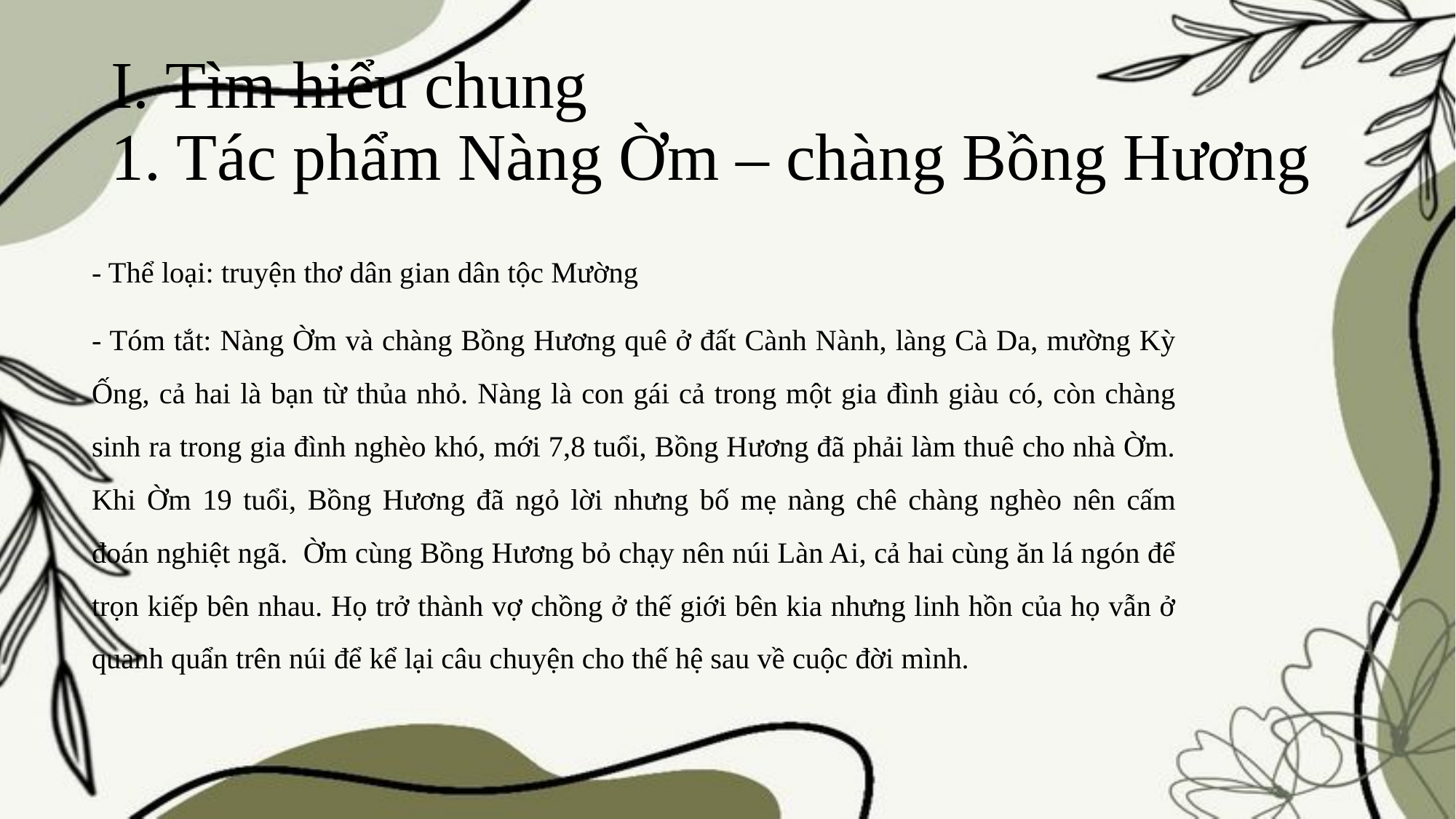

# I. Tìm hiểu chung 1. Tác phẩm Nàng Ờm – chàng Bồng Hương
- Thể loại: truyện thơ dân gian dân tộc Mường
- Tóm tắt: Nàng Ờm và chàng Bồng Hương quê ở đất Cành Nành, làng Cà Da, mường Kỳ Ống, cả hai là bạn từ thủa nhỏ. Nàng là con gái cả trong một gia đình giàu có, còn chàng sinh ra trong gia đình nghèo khó, mới 7,8 tuổi, Bồng Hương đã phải làm thuê cho nhà Ờm. Khi Ờm 19 tuổi, Bồng Hương đã ngỏ lời nhưng bố mẹ nàng chê chàng nghèo nên cấm đoán nghiệt ngã.  Ờm cùng Bồng Hương bỏ chạy nên núi Làn Ai, cả hai cùng ăn lá ngón để trọn kiếp bên nhau. Họ trở thành vợ chồng ở thế giới bên kia nhưng linh hồn của họ vẫn ở quanh quẩn trên núi để kể lại câu chuyện cho thế hệ sau về cuộc đời mình.